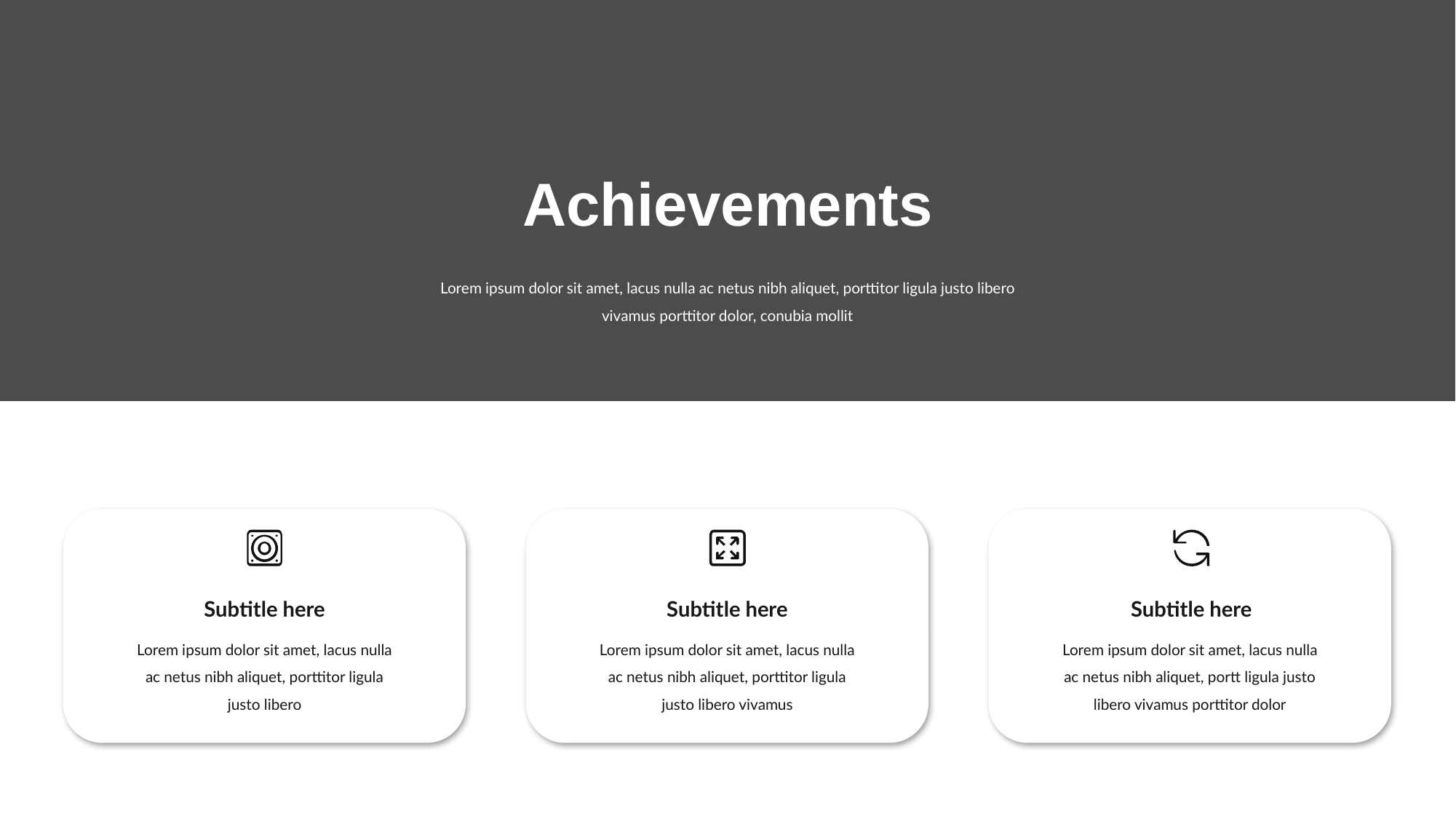

Achievements
Lorem ipsum dolor sit amet, lacus nulla ac netus nibh aliquet, porttitor ligula justo libero vivamus porttitor dolor, conubia mollit

Subtitle here
Lorem ipsum dolor sit amet, lacus nulla ac netus nibh aliquet, porttitor ligula justo libero

Subtitle here
Lorem ipsum dolor sit amet, lacus nulla ac netus nibh aliquet, porttitor ligula justo libero vivamus

Subtitle here
Lorem ipsum dolor sit amet, lacus nulla ac netus nibh aliquet, portt ligula justo libero vivamus porttitor dolor